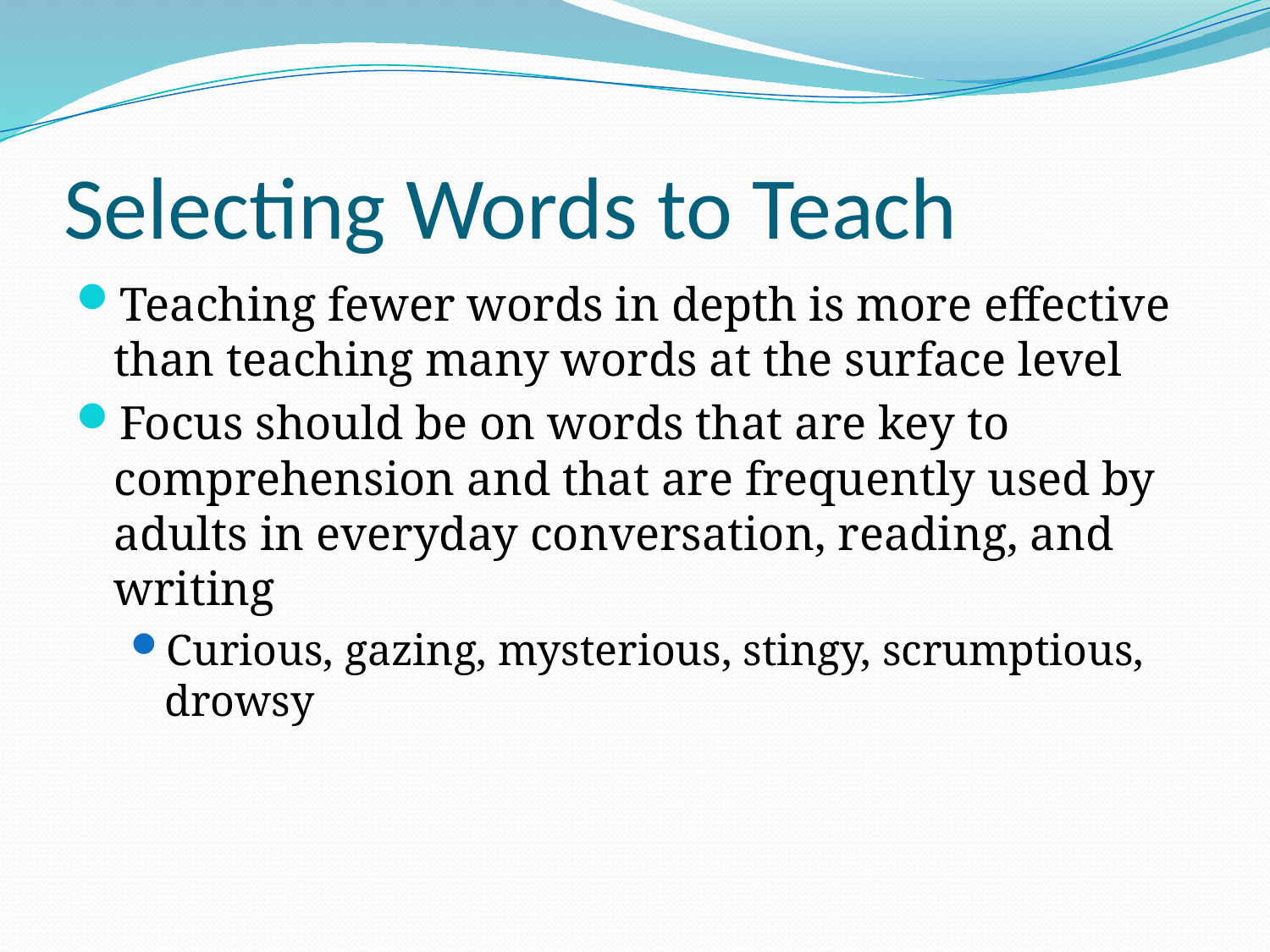

# Selecting Words to Teach
Teaching fewer words in depth is more effective than teaching many words at the surface level
Focus should be on words that are key to comprehension and that are frequently used by adults in everyday conversation, reading, and writing
Curious, gazing, mysterious, stingy, scrumptious, drowsy